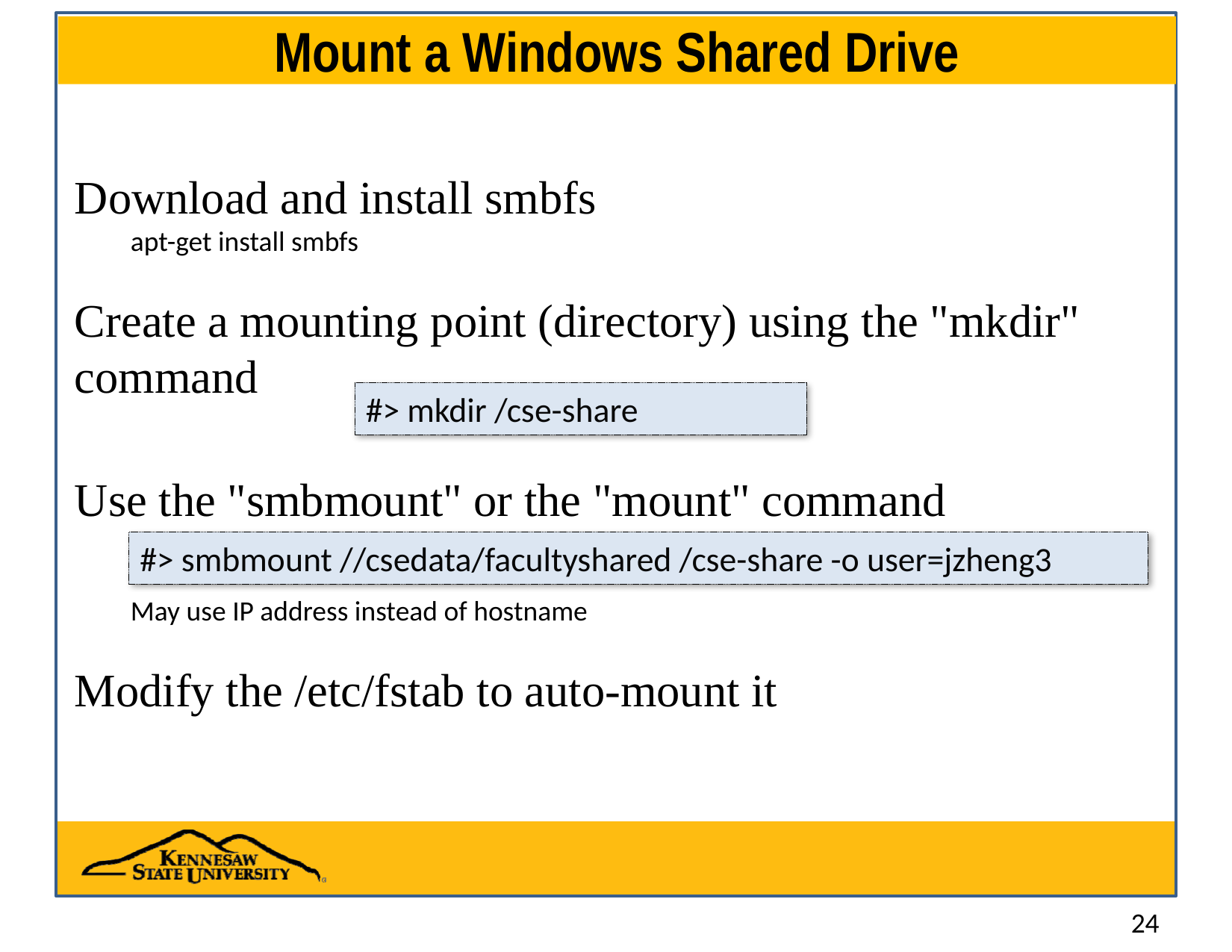

# Mount a Windows Shared Drive
Download and install smbfs
apt-get install smbfs

Create a mounting point (directory) using the "mkdir" command

Use the "smbmount" or the "mount" command

May use IP address instead of hostname

Modify the /etc/fstab to auto-mount it
#> mkdir /cse-share
#> smbmount //csedata/facultyshared /cse-share -o user=jzheng3